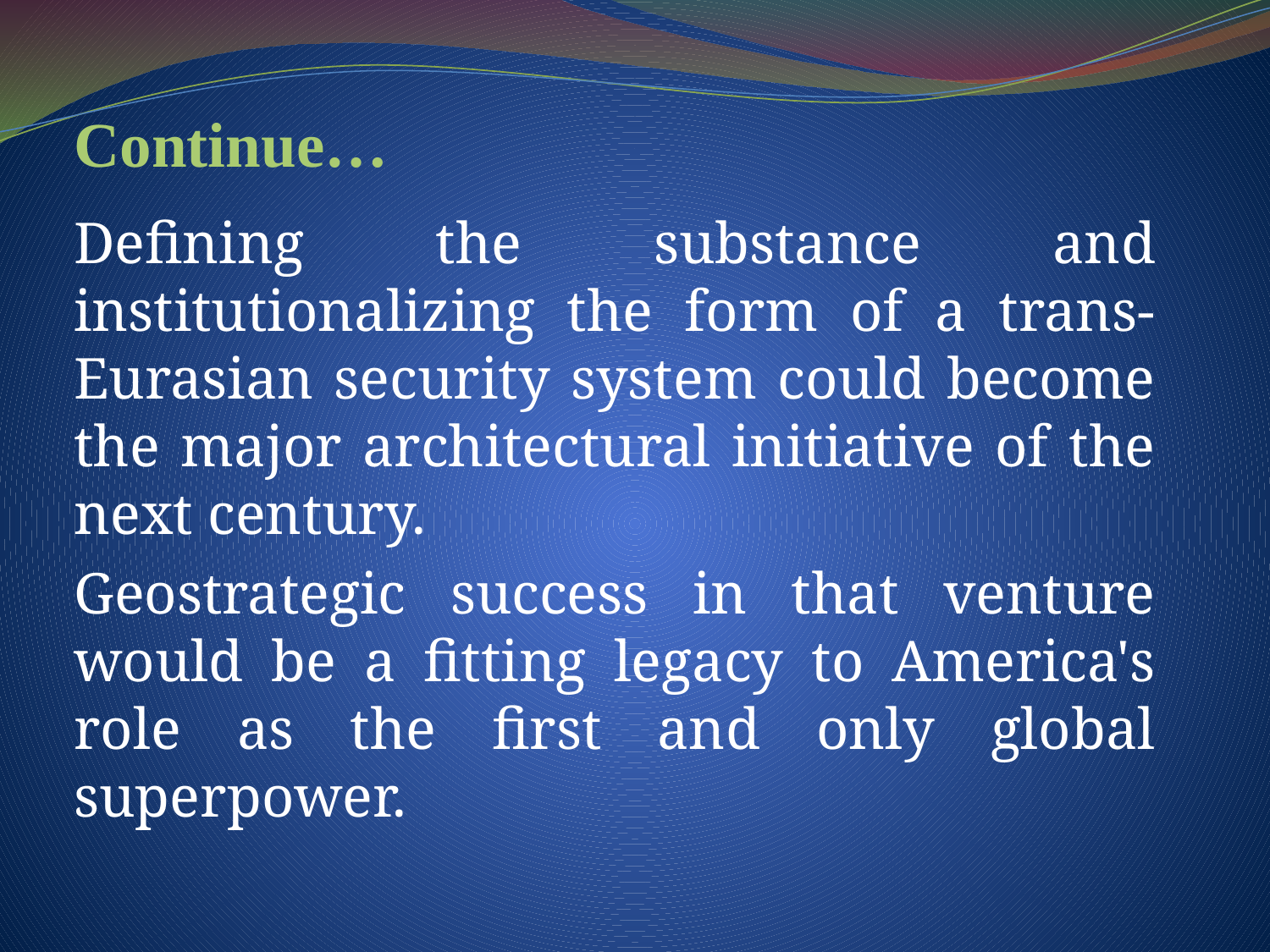

# Continue…
Defining the substance and institutionalizing the form of a trans-Eurasian security system could become the major architectural initiative of the next century.
Geostrategic success in that venture would be a fitting legacy to America's role as the first and only global superpower.